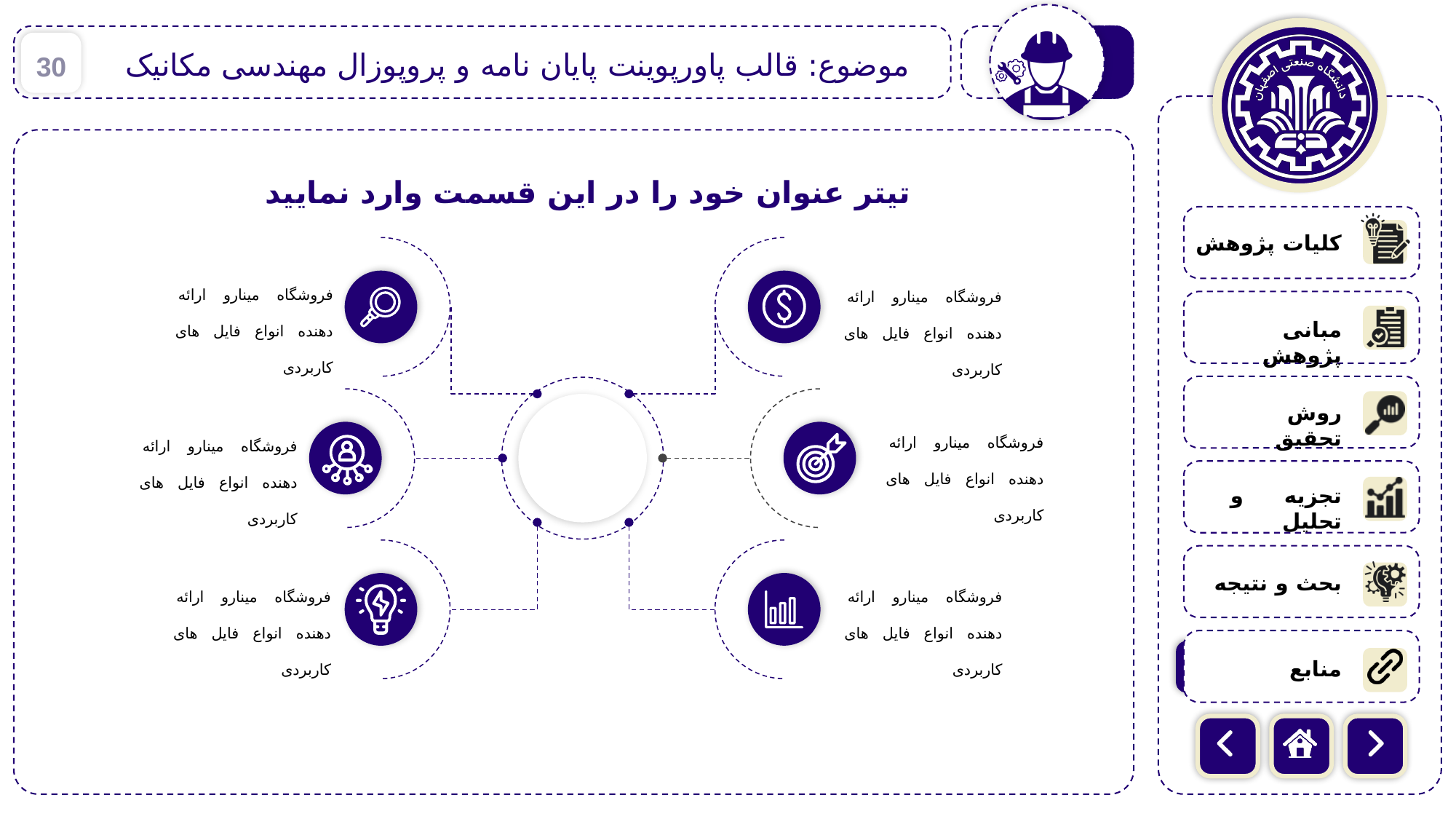

موضوع: قالب پاورپوینت پایان نامه و پروپوزال مهندسی مکانیک
30
تیتر عنوان خود را در این قسمت وارد نمایید

فروشگاه مینارو ارائه دهنده انواع فایل های کاربردی
فروشگاه مینارو ارائه دهنده انواع فایل های کاربردی

فروشگاه مینارو ارائه دهنده انواع فایل های کاربردی
فروشگاه مینارو ارائه دهنده انواع فایل های کاربردی

فروشگاه مینارو ارائه دهنده انواع فایل های کاربردی
فروشگاه مینارو ارائه دهنده انواع فایل های کاربردی